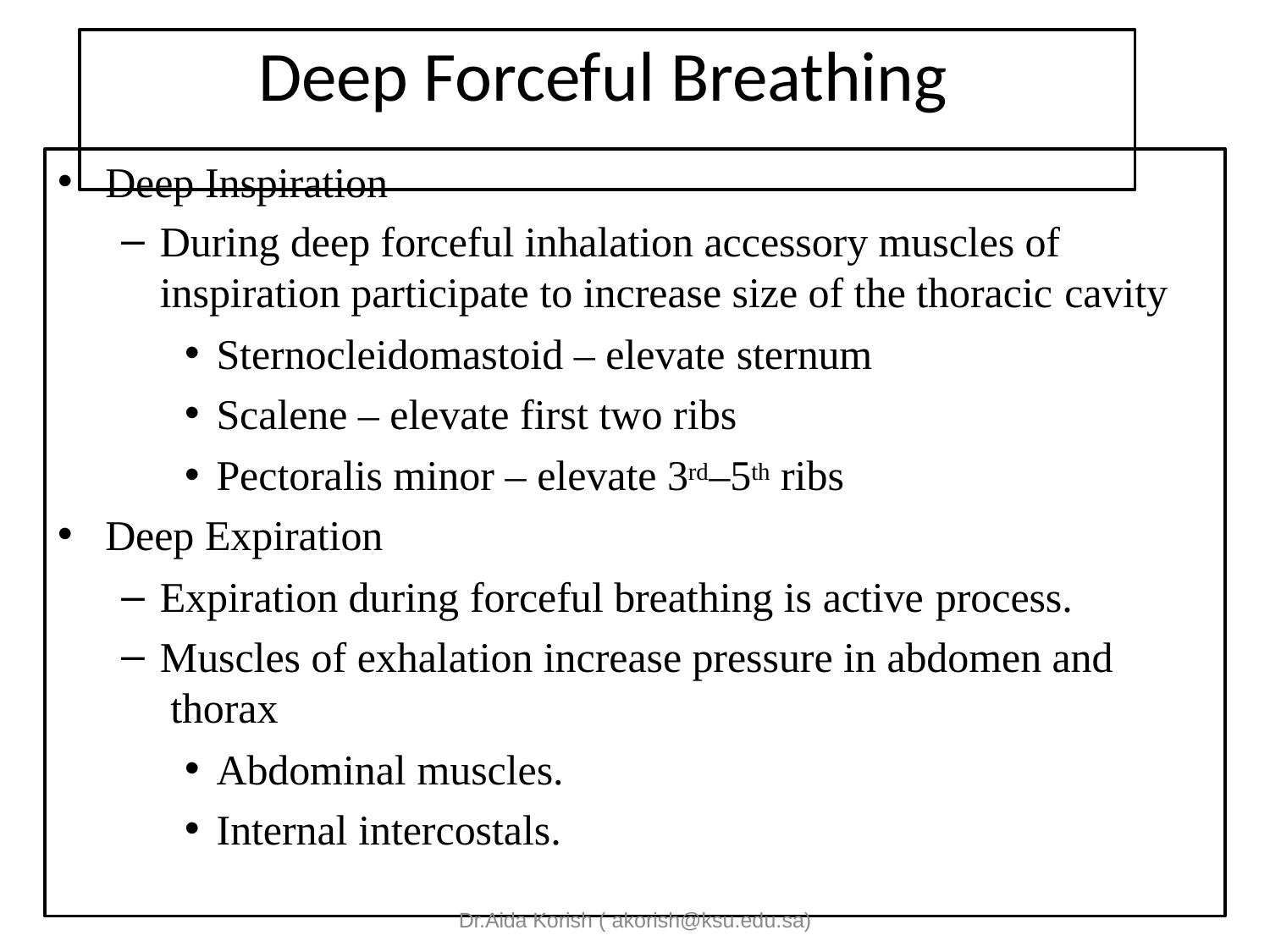

# Deep Forceful Breathing

Deep Inspiration
During deep forceful inhalation accessory muscles of  inspiration participate to increase size of the thoracic cavity
Sternocleidomastoid – elevate sternum
Scalene – elevate first two ribs
Pectoralis minor – elevate 3rd–5th ribs
Deep Expiration
Expiration during forceful breathing is active process.
Muscles of exhalation increase pressure in abdomen and  thorax
Abdominal muscles.
Internal intercostals.
Dr.Aida Korish ( akorish@ksu.edu.sa)